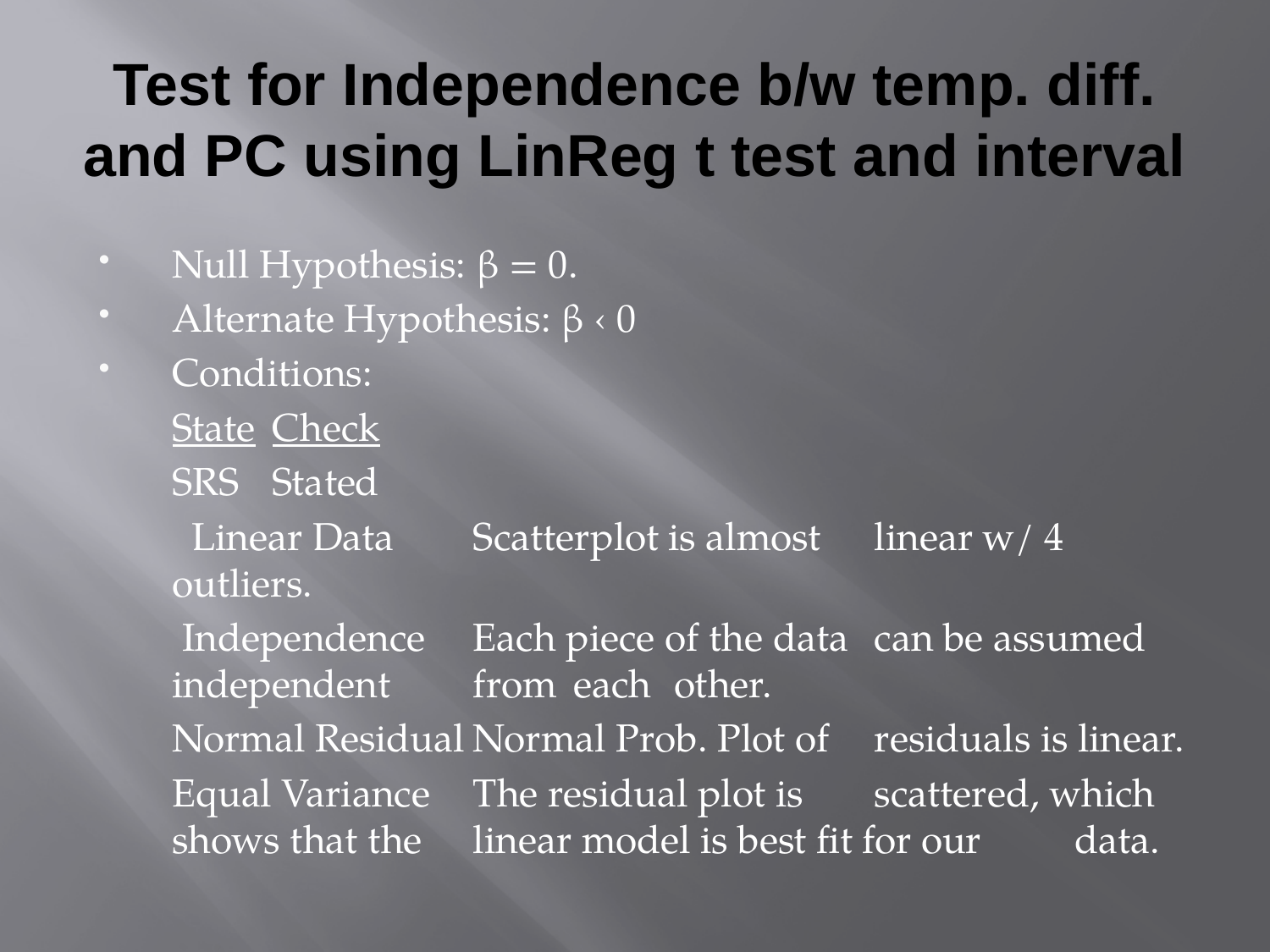

# Test for Independence b/w temp. diff. and PC using LinReg t test and interval
Null Hypothesis: β = 0.
Alternate Hypothesis: β ‹ 0
Conditions:
		State					Check
		SRS					Stated
	  Linear Data			Scatterplot is almost 						linear w/ 4 outliers.
	 Independence			Each piece of the data 						can be assumed							independent	from	each 					other.
	Normal Residual			Normal Prob. Plot of 						residuals is linear.
	Equal Variance			The residual plot is 						scattered, which shows that the 					linear model is best fit for our 					data.